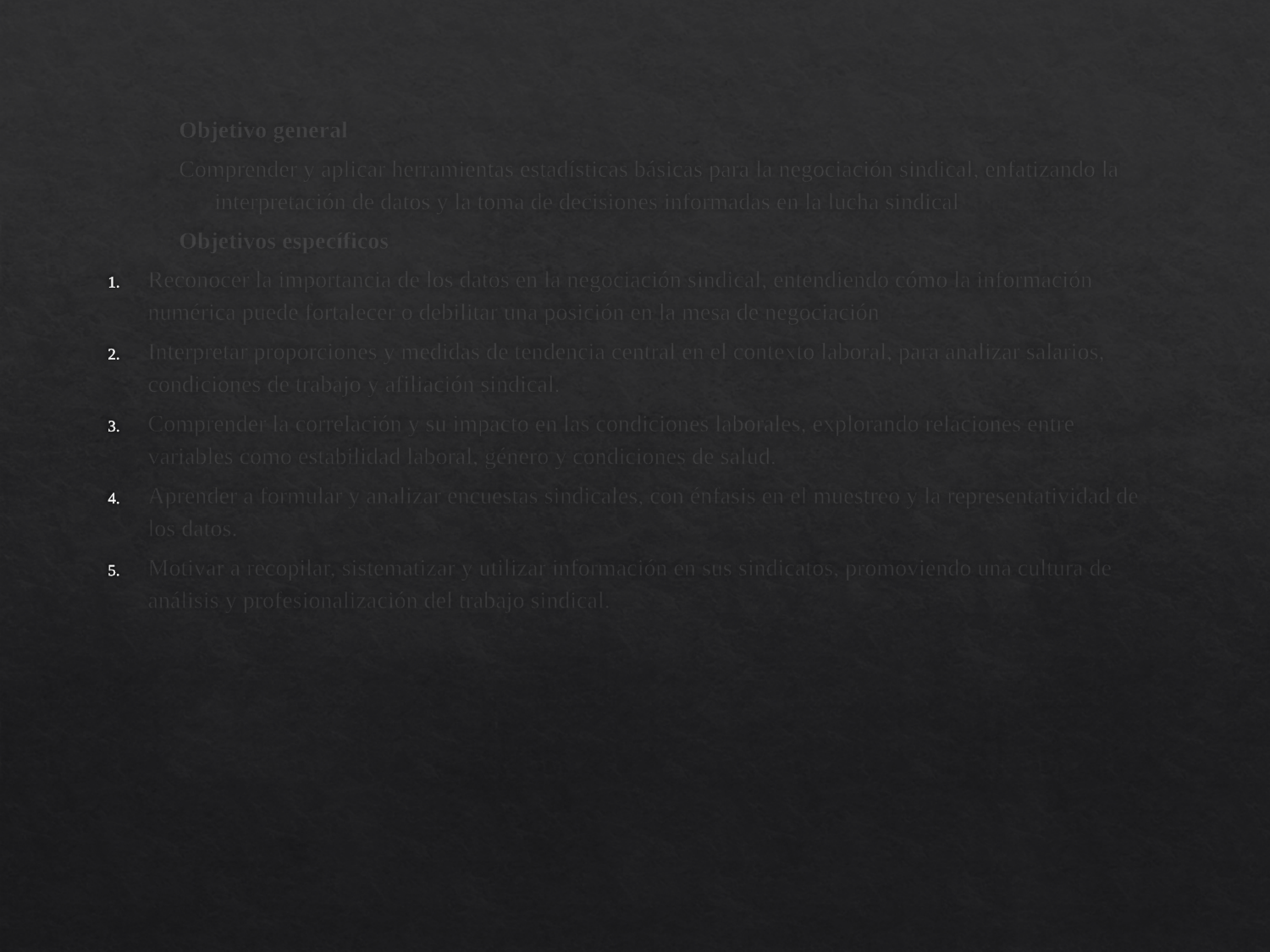

Objetivo general
Comprender y aplicar herramientas estadísticas básicas para la negociación sindical, enfatizando la interpretación de datos y la toma de decisiones informadas en la lucha sindical
Objetivos específicos
Reconocer la importancia de los datos en la negociación sindical, entendiendo cómo la información numérica puede fortalecer o debilitar una posición en la mesa de negociación
Interpretar proporciones y medidas de tendencia central en el contexto laboral, para analizar salarios, condiciones de trabajo y afiliación sindical.
Comprender la correlación y su impacto en las condiciones laborales, explorando relaciones entre variables como estabilidad laboral, género y condiciones de salud.
Aprender a formular y analizar encuestas sindicales, con énfasis en el muestreo y la representatividad de los datos.
Motivar a recopilar, sistematizar y utilizar información en sus sindicatos, promoviendo una cultura de análisis y profesionalización del trabajo sindical.